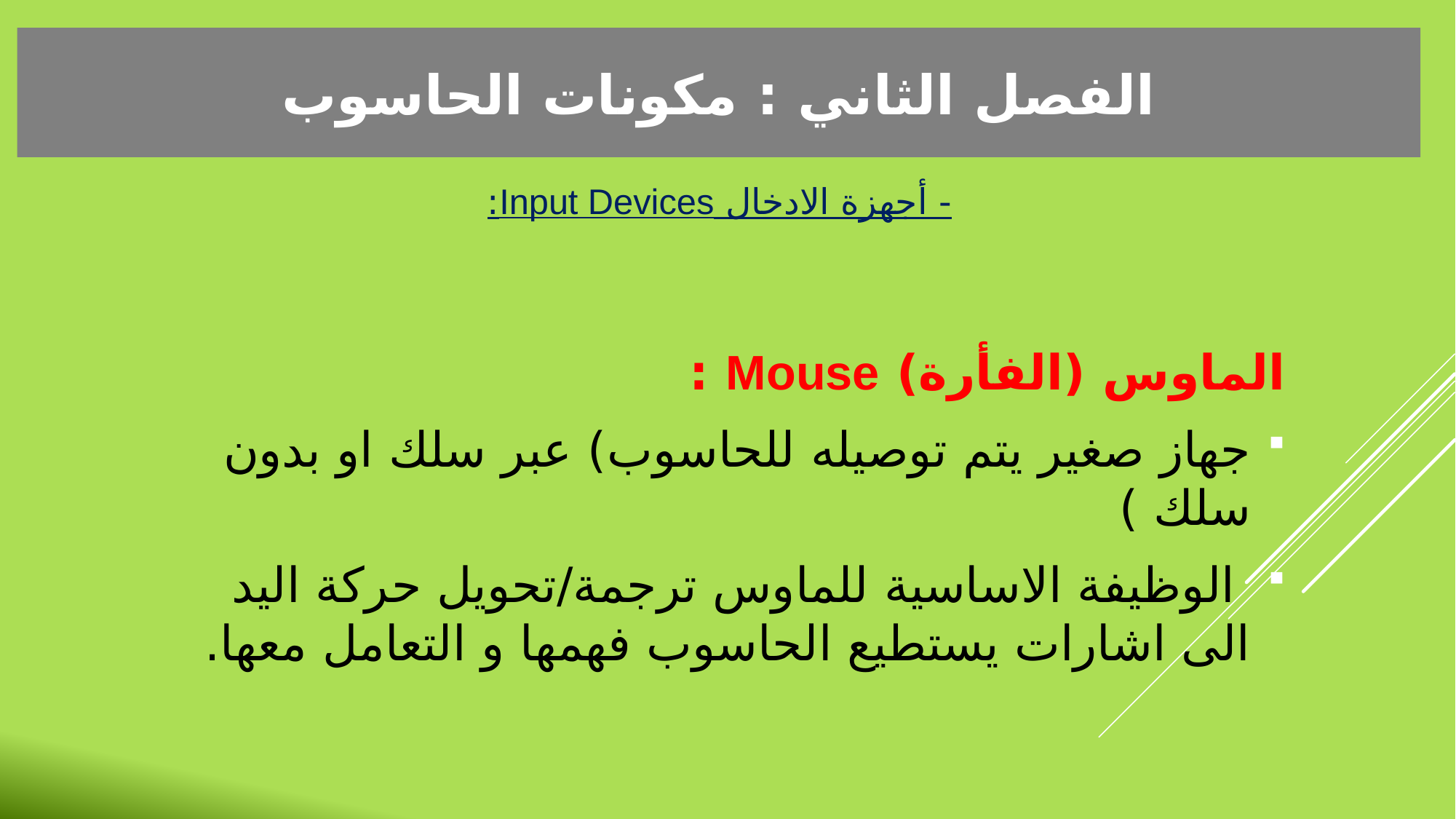

الفصل الثاني : مكونات الحاسوب
- أجهزة الادخال Input Devices:
الماوس (الفأرة) Mouse :
جهاز صغير يتم توصيله للحاسوب) عبر سلك او بدون سلك )
 الوظيفة الاساسية للماوس ترجمة/تحويل حركة اليد الى اشارات يستطيع الحاسوب فهمها و التعامل معها.